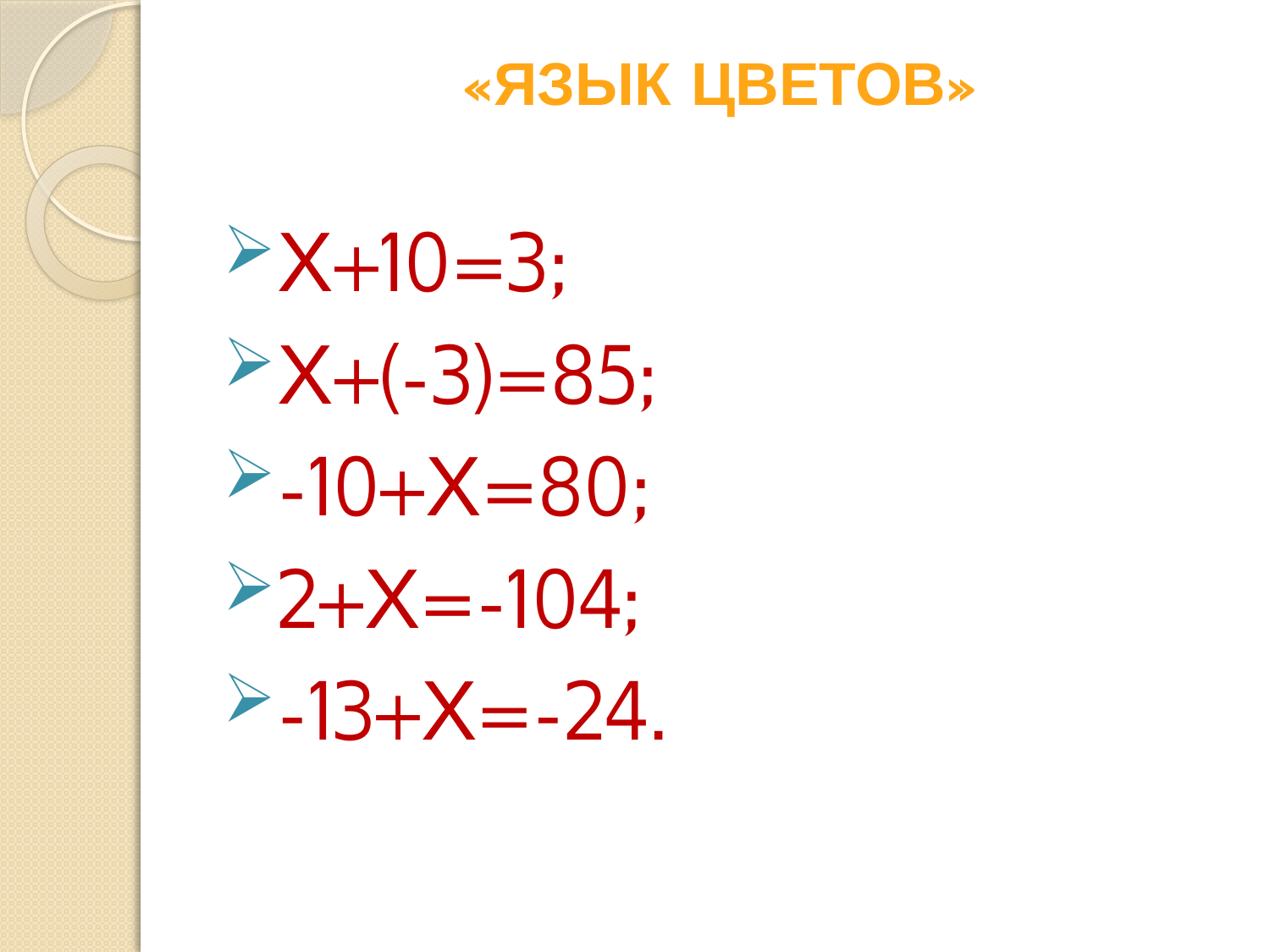

# «ЯЗЫК ЦВЕТОВ»
Х+10=3;
Х+(-3)=85;
-10+Х=80;
2+Х=-104;
-13+Х=-24.